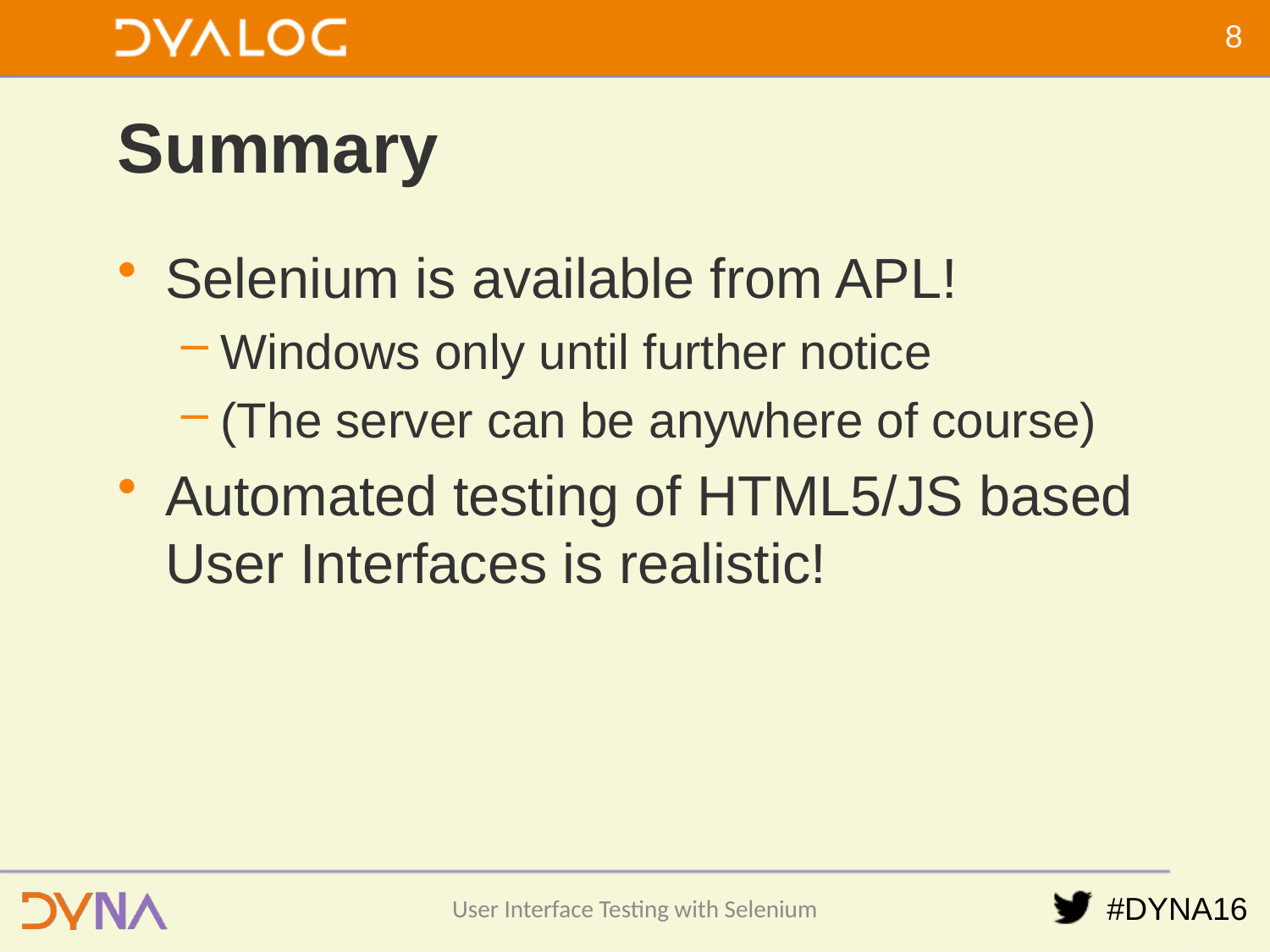

8
# Summary
Selenium is available from APL!
Windows only until further notice
(The server can be anywhere of course)
Automated testing of HTML5/JS based User Interfaces is realistic!
User Interface Testing with Selenium